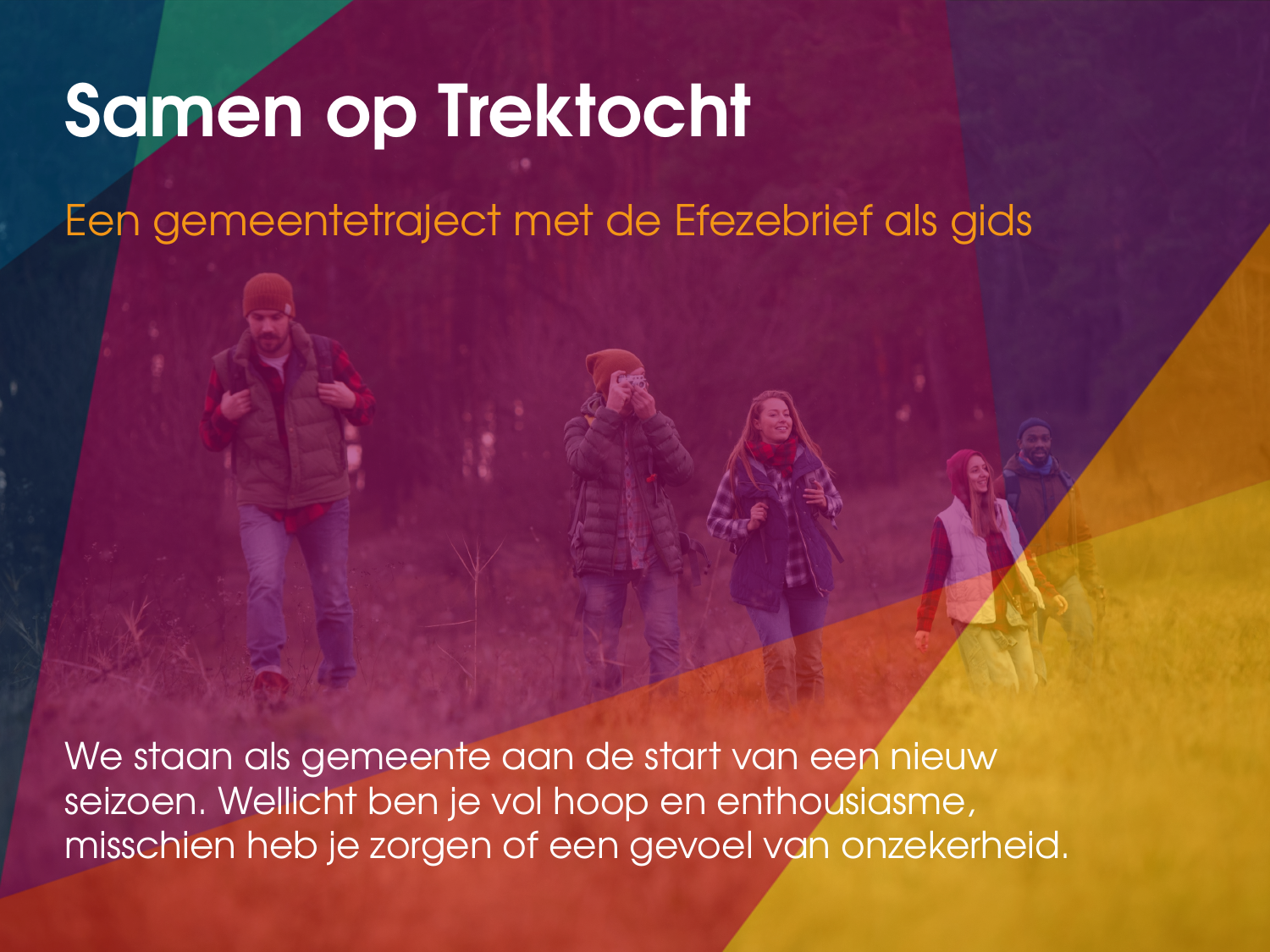

Samen op Trektocht
Een gemeentetraject met de Efezebrief als gids

We staan als gemeente aan de start van een nieuw seizoen. Wellicht ben je vol hoop en enthousiasme, misschien heb je zorgen of een gevoel van onzekerheid.